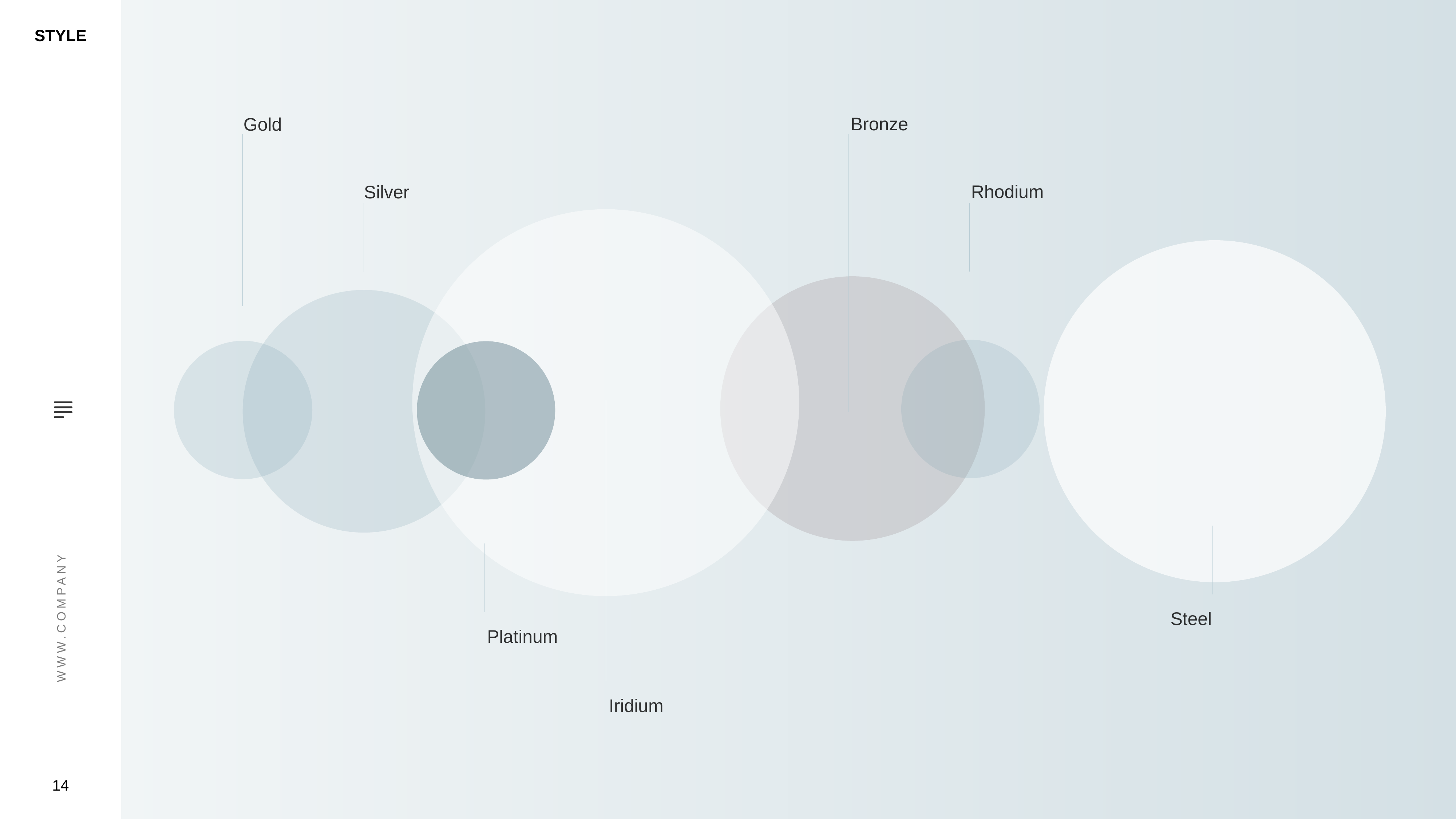

Bronze
Gold
Rhodium
Silver
Steel
Platinum
Iridium
14